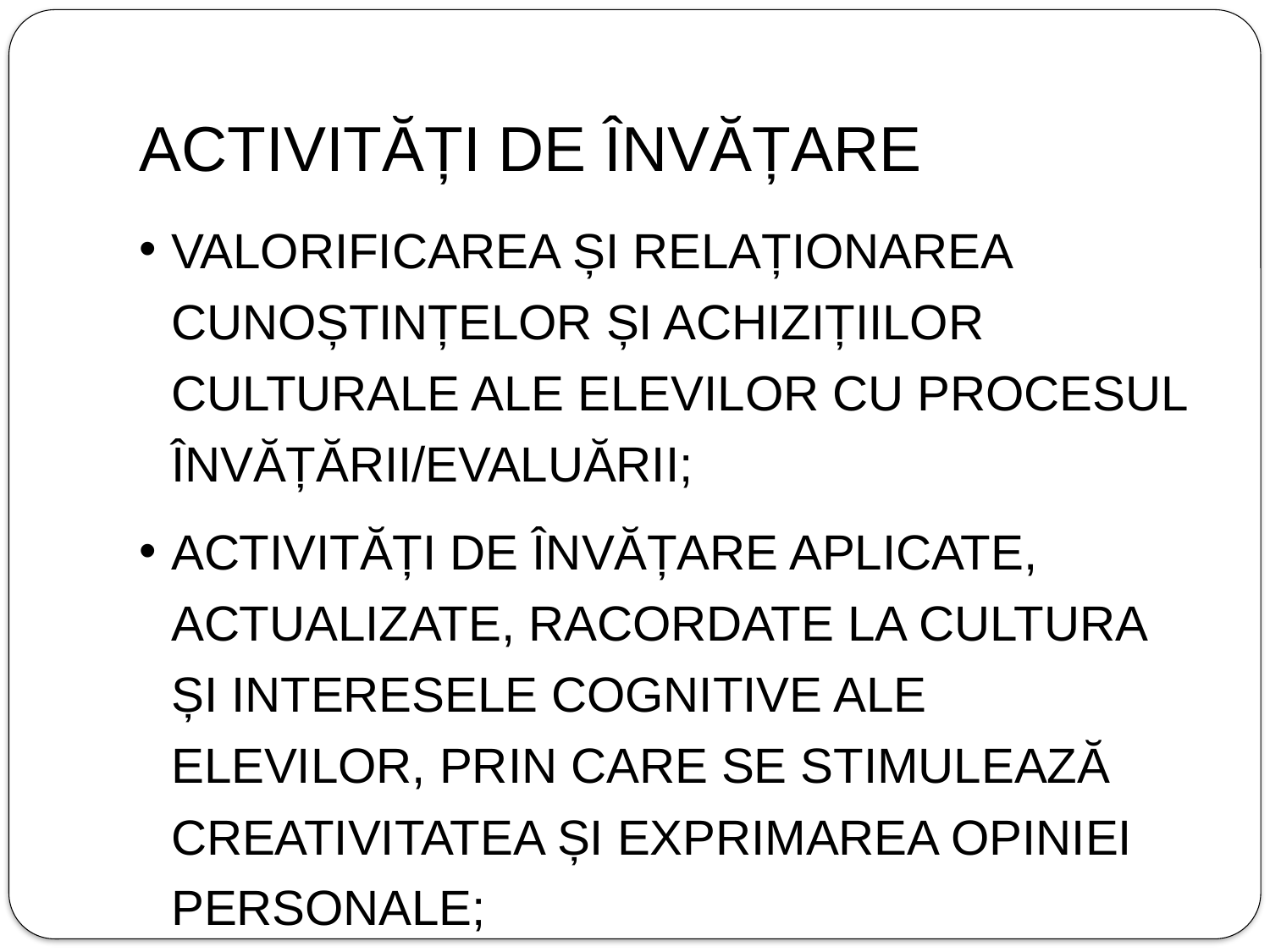

# Activități de învățare
Valorificarea și Relaționarea cunoștințelor și achizițiilor culturale ale elevilor cu procesul învățării/evaluării;
activități de învățare aplicate, actualizate, racordate la cultura și interesele cognitive ale ELEVIlor, prin care se stimulează creativitatea și exprimarea opiniei personale;